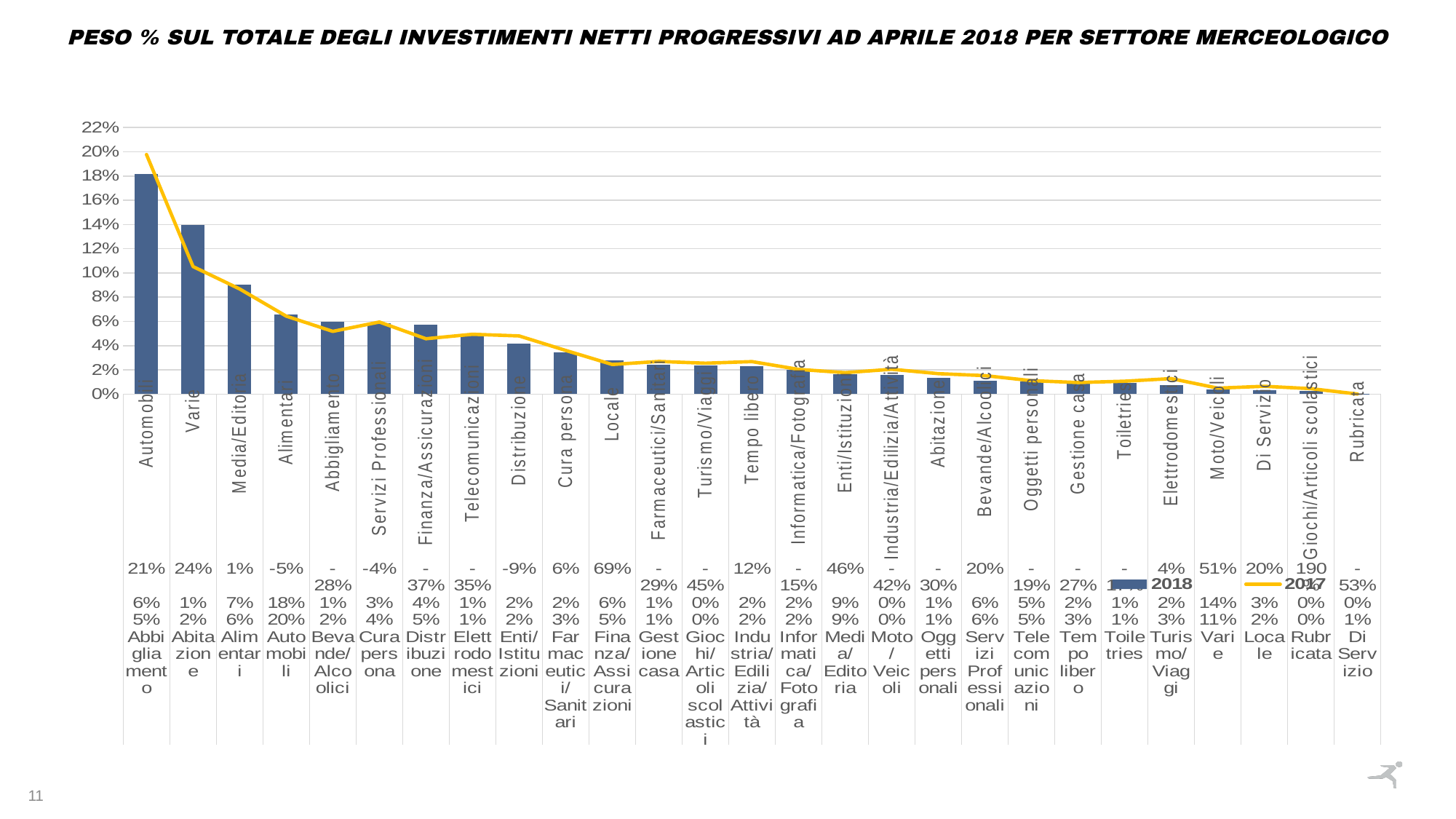

PESO % SUL TOTALE DEGLI INVESTIMENTI NETTI progressivi Ad aprile 2018 PER SETTORE MERCEOLOGICO

### Chart

| Category | 2018 | 2017 |
|---|---|---|
| Automobili | 0.18185040940053118 | 0.1977139417520134 |
| Varie | 0.13948316476141837 | 0.10527527955238875 |
| Media/Editoria | 0.09020948886908929 | 0.08677837375871097 |
| Alimentari | 0.06570705165592318 | 0.0643776779690492 |
| Abbigliamento | 0.05993410119154593 | 0.051824392497534885 |
| Servizi Professionali | 0.058817958852016745 | 0.05952821506625154 |
| Finanza/Assicurazioni | 0.05736269493934876 | 0.04573422730396762 |
| Telecomunicazioni | 0.04817711608997171 | 0.04941095852850865 |
| Distribuzione | 0.04152666014628781 | 0.04802509375588607 |
| Cura persona | 0.03443632643382917 | 0.036086085890406426 |
| Locale | 0.027732294297440504 | 0.024491785087178787 |
| Farmaceutici/Sanitari | 0.023978211202560683 | 0.027017722476720477 |
| Turismo/Viaggi | 0.02381629686614326 | 0.025555437959669365 |
| Tempo libero | 0.023028668457182665 | 0.026859909833545872 |
| Informatica/Fotografia | 0.020003852538486563 | 0.020454443123163614 |
| Enti/Istituzioni | 0.01651233612758709 | 0.017735704867050422 |
| Industria/Edilizia/Attività | 0.016077504920878 | 0.020529381496883353 |
| Abitazione | 0.013329428454702988 | 0.016922368597348483 |
| Bevande/Alcoolici | 0.011114100665063412 | 0.015285931550726141 |
| Oggetti personali | 0.010670046929670565 | 0.01115109195888259 |
| Gestione casa | 0.009723989503862203 | 0.009565913964740498 |
| Toiletries | 0.009118417839315173 | 0.010694650539949467 |
| Elettrodomestici | 0.007641975560232324 | 0.012838097867646545 |
| Moto/Veicoli | 0.003764831811170751 | 0.0049871335508325015 |
| Di Servizio | 0.003217791692713902 | 0.0064890738870548815 |
| Giochi/Articoli scolastici | 0.0026216861885441137 | 0.004562961538710272 |
| Rubricata | 0.0001435946044835627 | 0.0001041456251790365 |
11